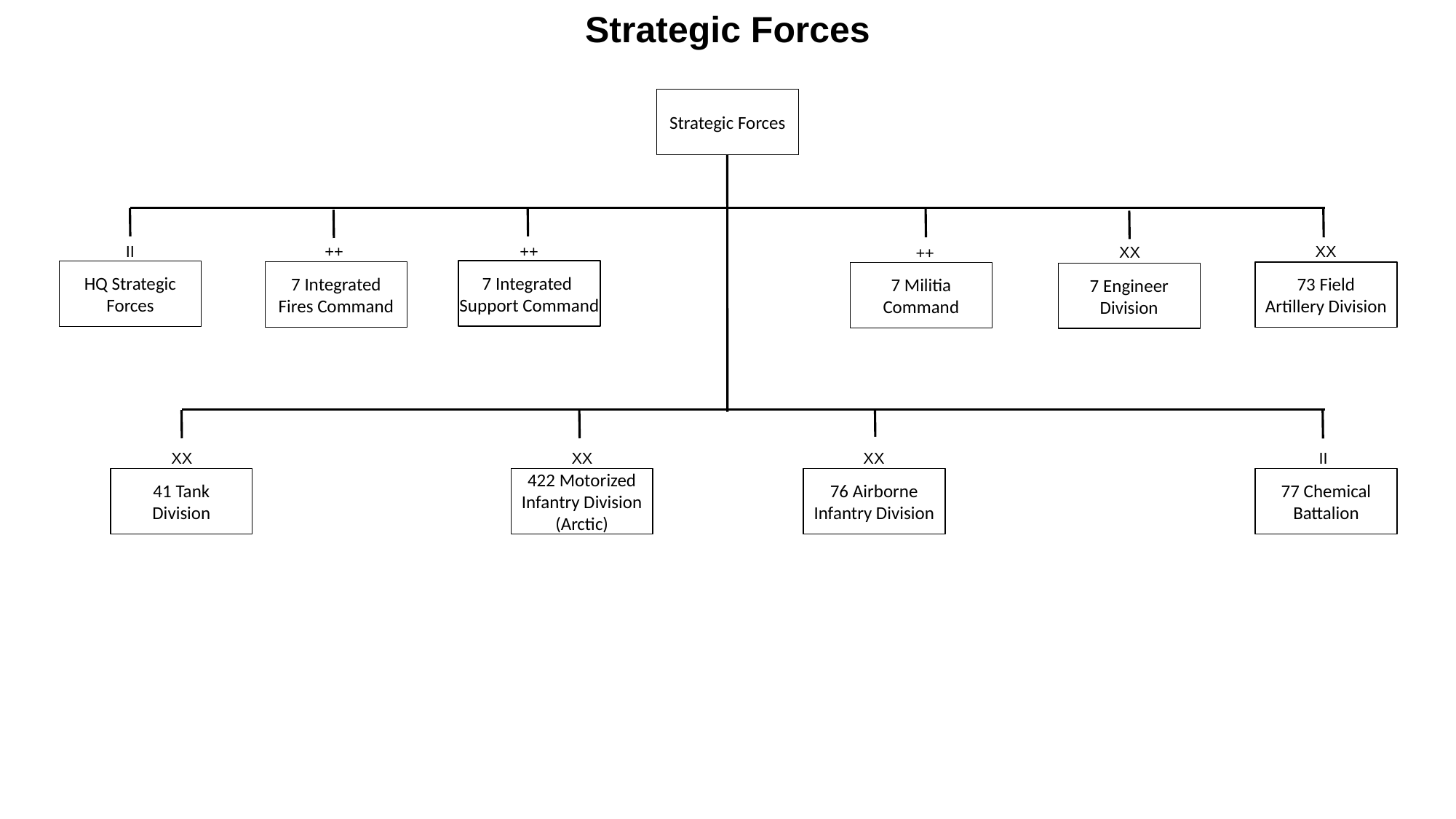

# Strategic Forces
Strategic Forces
++
++
XX
II
XX
++
7 Integrated
Support Command
HQ Strategic
Forces
7 Integrated
Fires Command
73 Field
Artillery Division
7 Militia
Command
7 Engineer
Division
XX
II
XX
XX
41 Tank
Division
422 Motorized Infantry Division (Arctic)
76 Airborne
Infantry Division
77 Chemical
Battalion